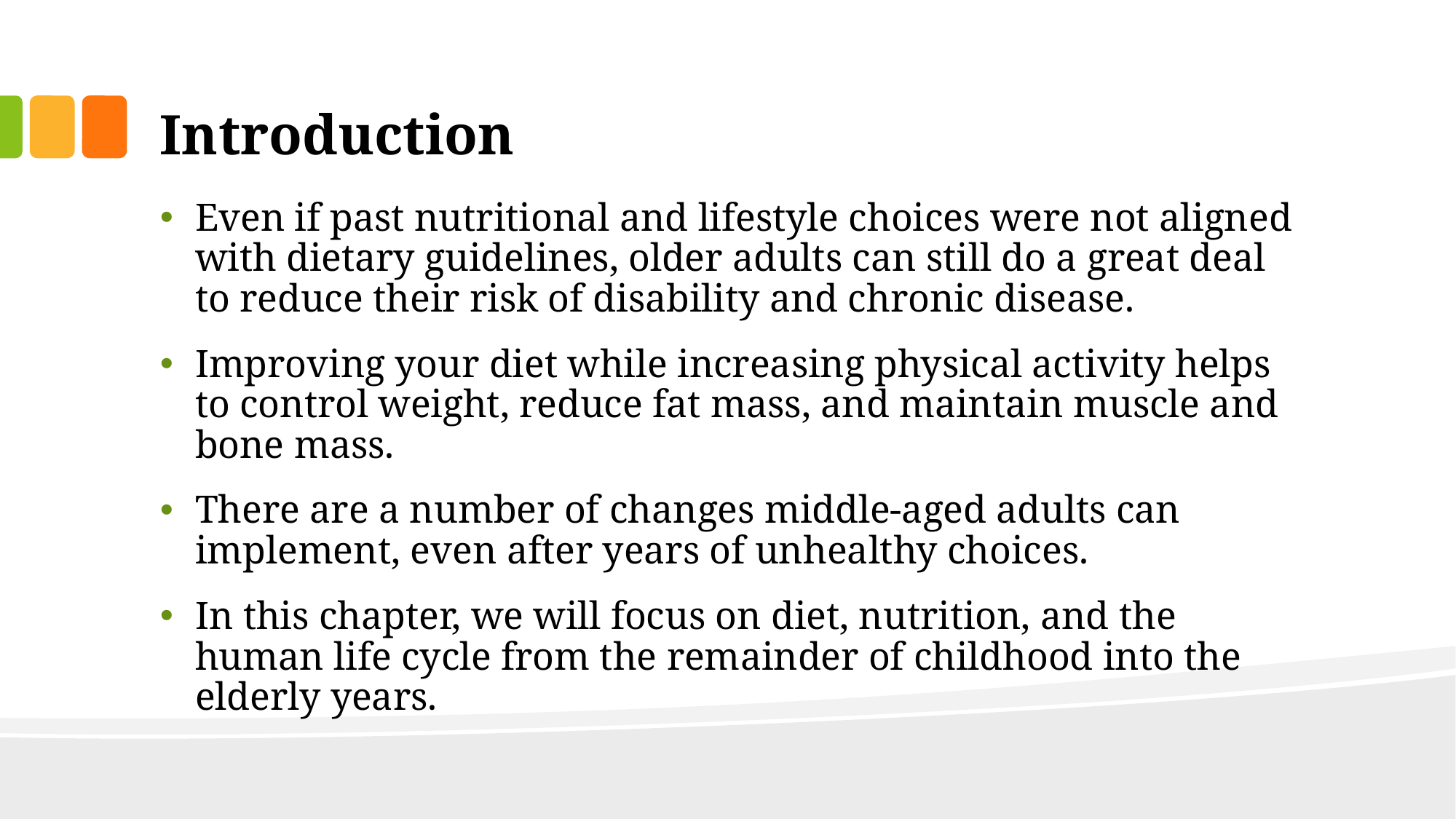

# Introduction
Even if past nutritional and lifestyle choices were not aligned with dietary guidelines, older adults can still do a great deal to reduce their risk of disability and chronic disease.
Improving your diet while increasing physical activity helps to control weight, reduce fat mass, and maintain muscle and bone mass.
There are a number of changes middle-aged adults can implement, even after years of unhealthy choices.
In this chapter, we will focus on diet, nutrition, and the human life cycle from the remainder of childhood into the elderly years.